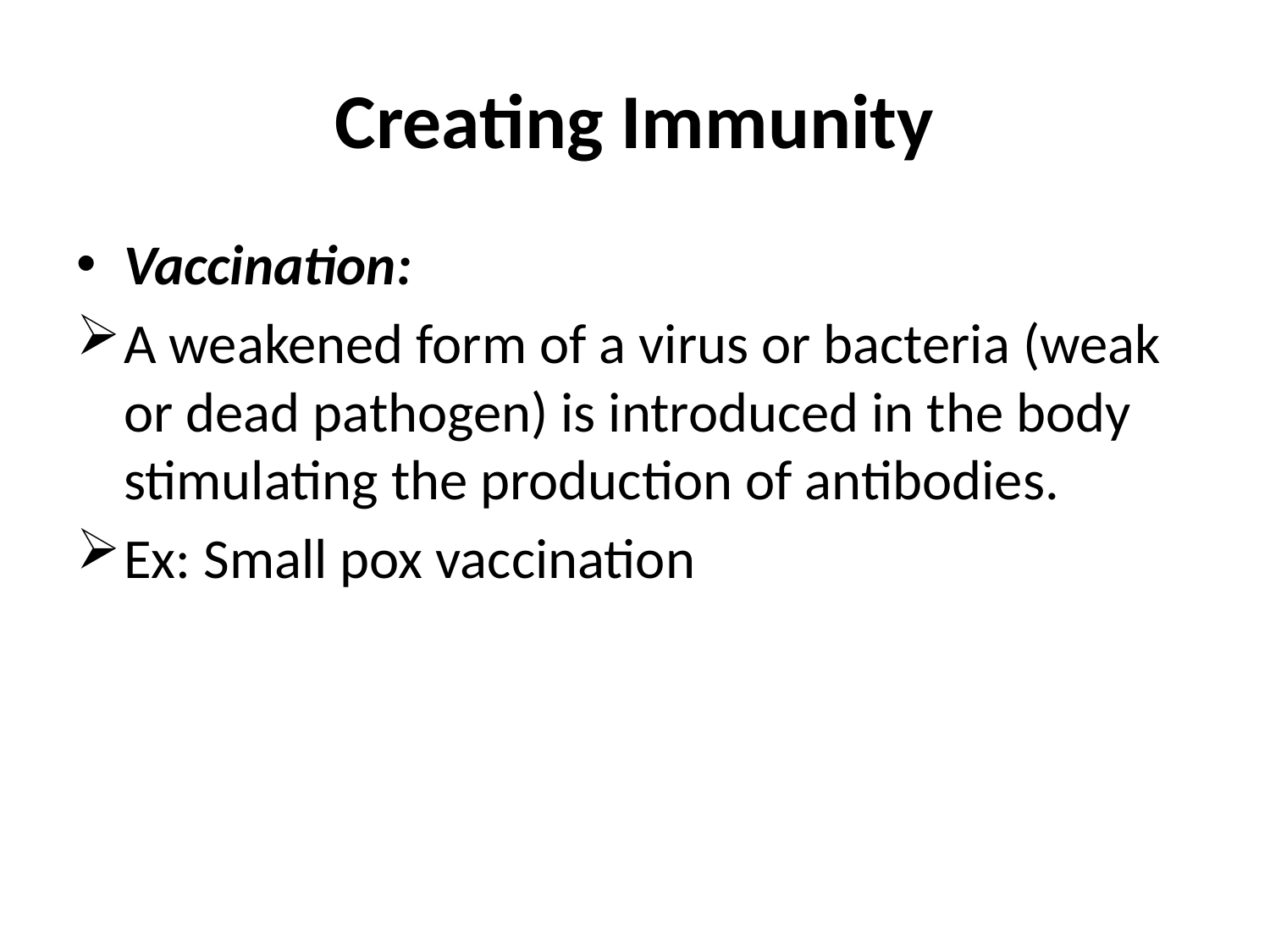

# Creating Immunity
Vaccination:
A weakened form of a virus or bacteria (weak or dead pathogen) is introduced in the body stimulating the production of antibodies.
Ex: Small pox vaccination